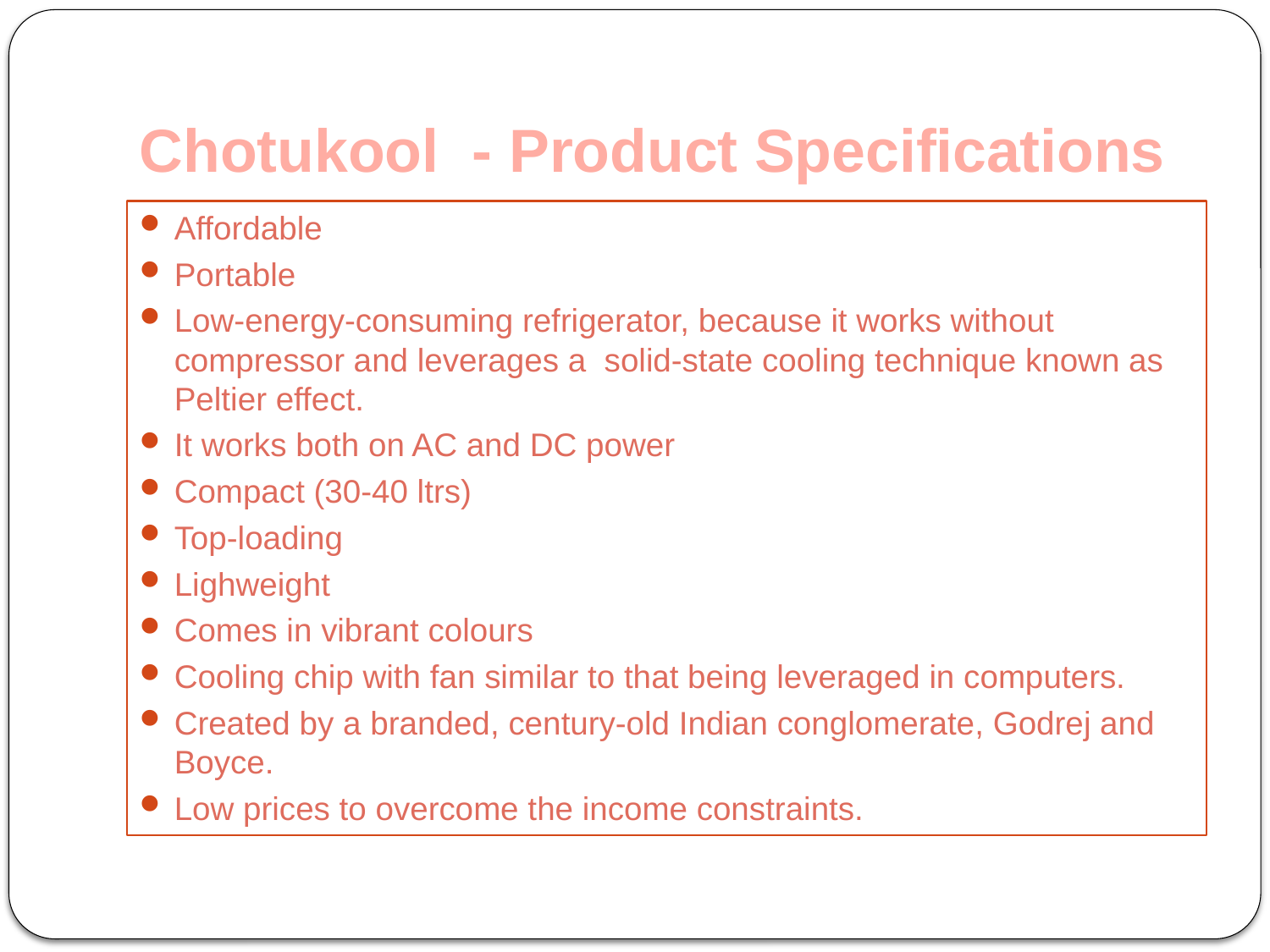

# Chotukool  - Product Specifications
Affordable
Portable
Low-energy-consuming refrigerator, because it works without compressor and leverages a  solid-state cooling technique known as Peltier effect.
It works both on AC and DC power
Compact (30-40 ltrs)
Top-loading
Lighweight
Comes in vibrant colours
Cooling chip with fan similar to that being leveraged in computers.
Created by a branded, century-old Indian conglomerate, Godrej and Boyce.
Low prices to overcome the income constraints.